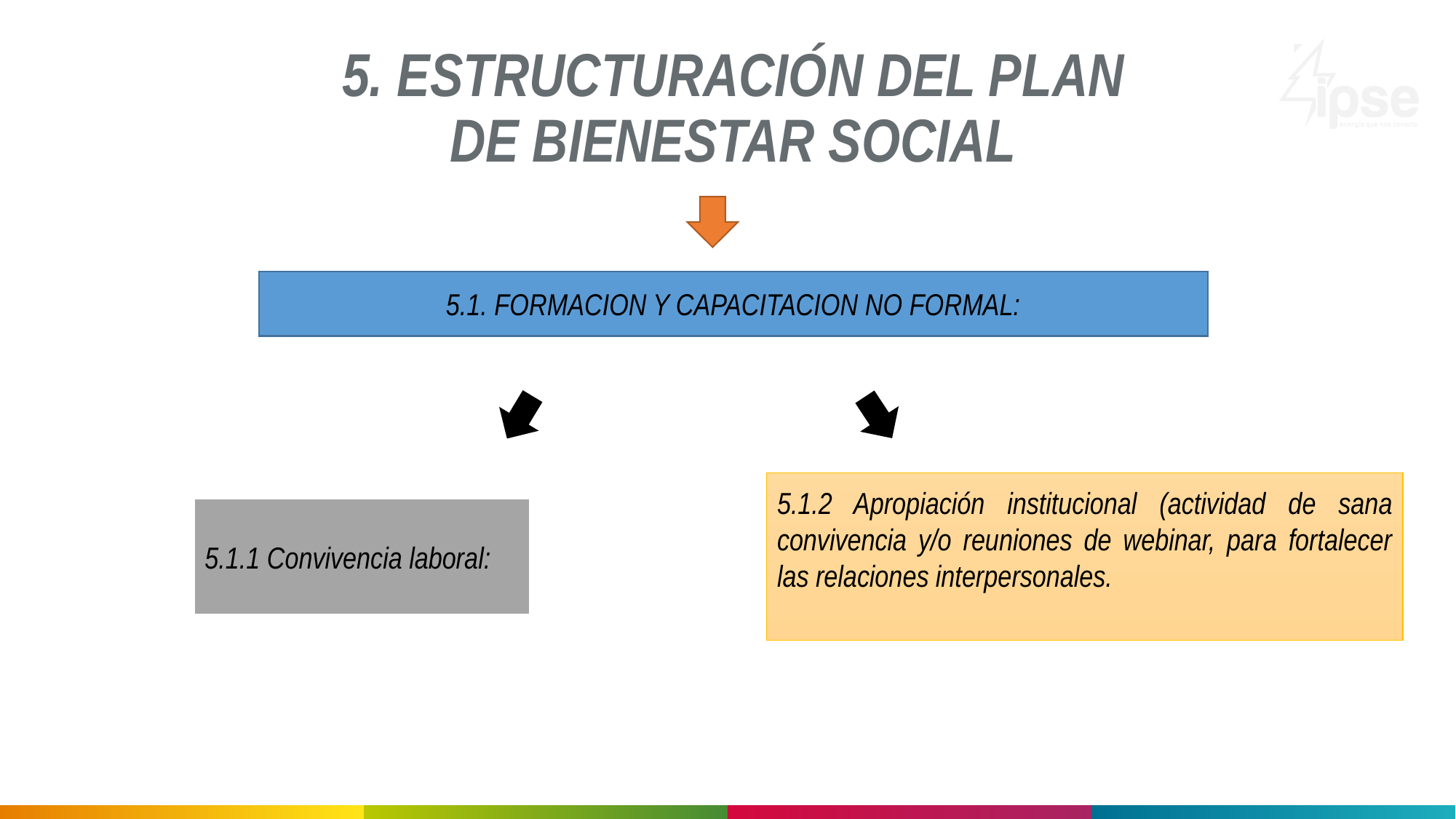

# 5. ESTRUCTURACIÓN DEL PLAN DE BIENESTAR SOCIAL

5.1. FORMACION Y CAPACITACION NO FORMAL:

5.1.2 Apropiación institucional (actividad de sana convivencia y/o reuniones de webinar, para fortalecer las relaciones interpersonales.

5.1.1 Convivencia laboral: